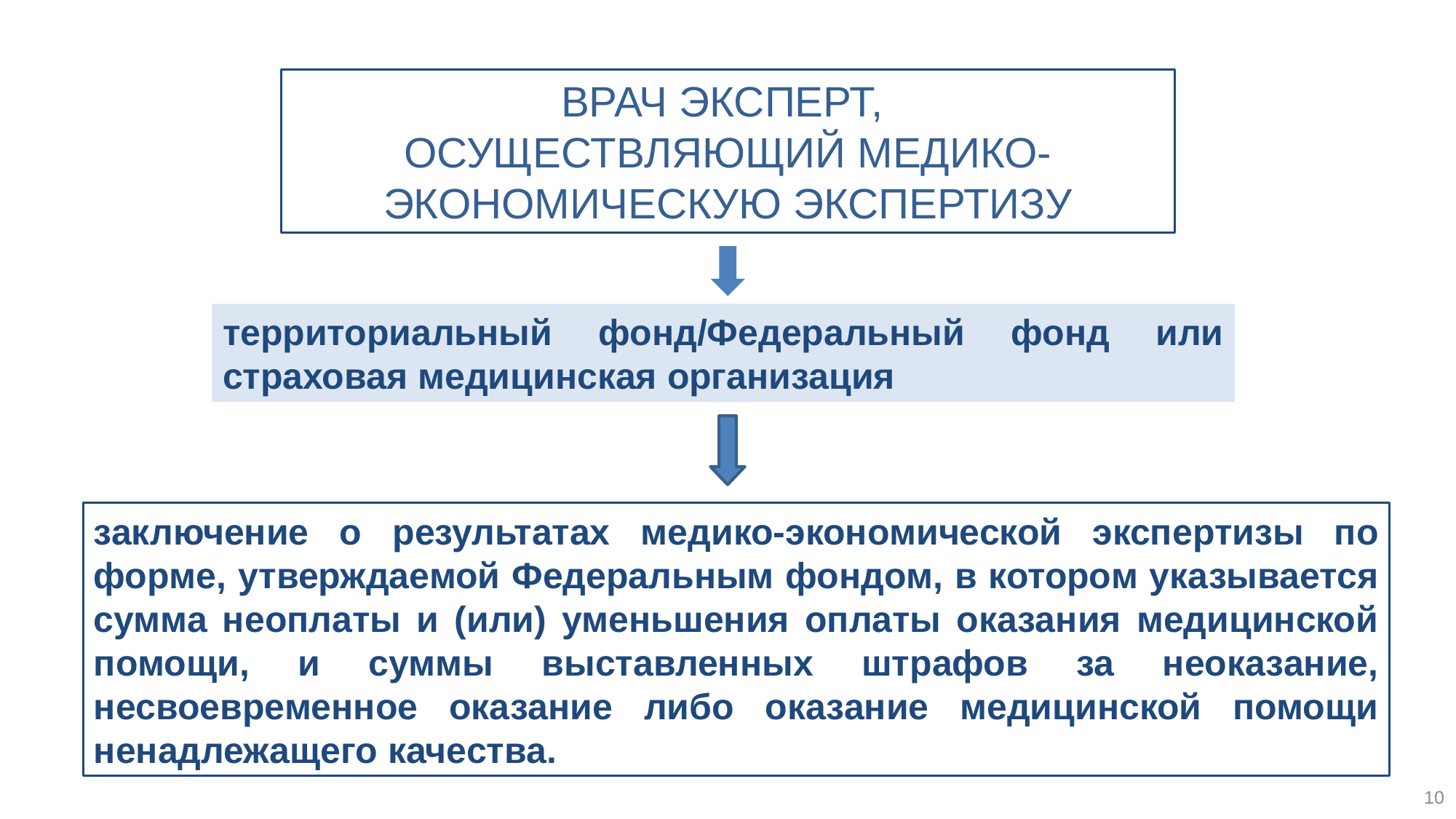

Врач эксперт,
осуществляющий медико-экономическую экспертизу

территориальный фонд/Федеральный фонд или страховая медицинская организация

заключение о результатах медико-экономической экспертизы по форме, утверждаемой Федеральным фондом, в котором указывается сумма неоплаты и (или) уменьшения оплаты оказания медицинской помощи, и суммы выставленных штрафов за неоказание, несвоевременное оказание либо оказание медицинской помощи ненадлежащего качества.
10